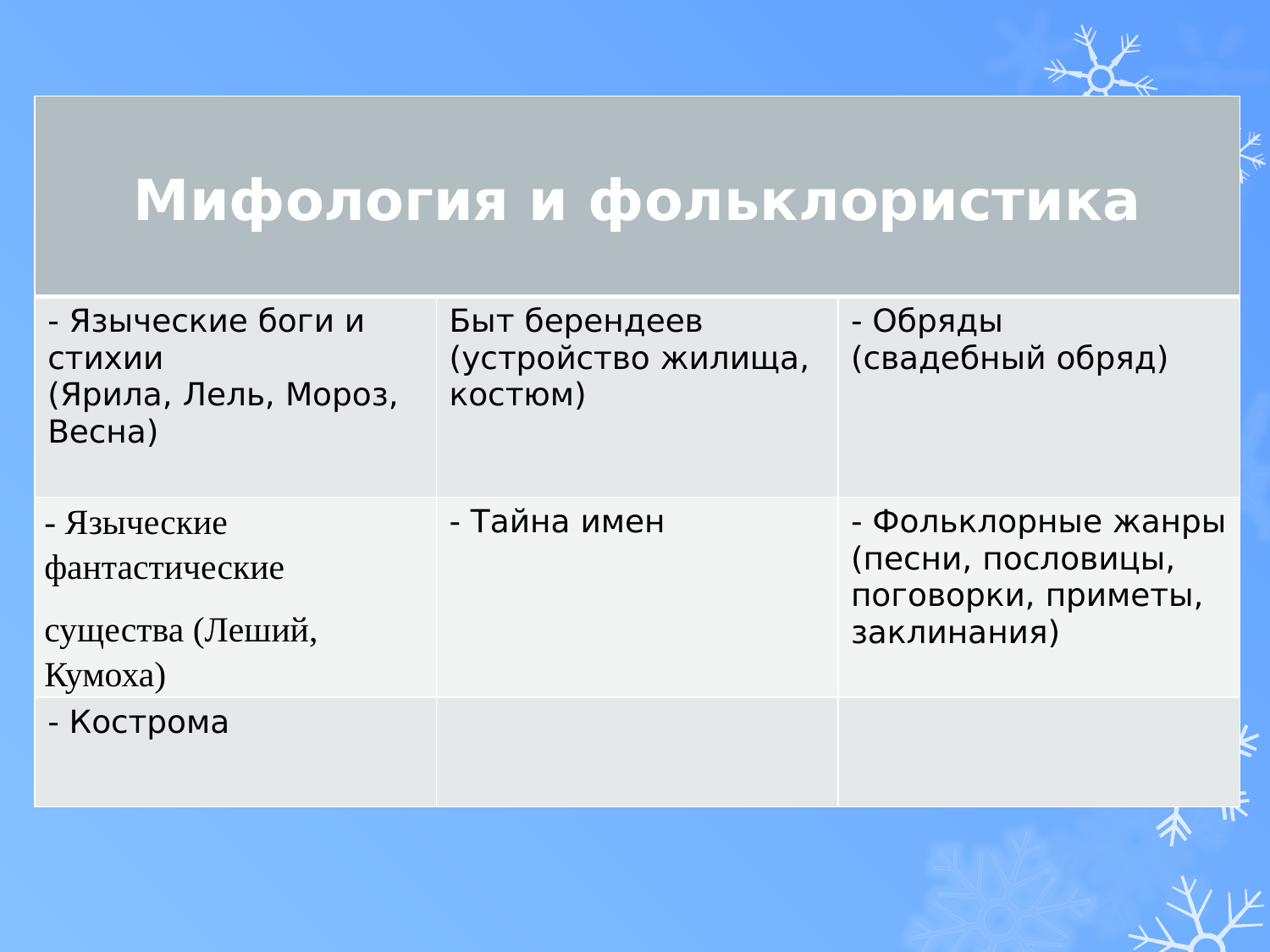

#
| Мифология и фольклористика |  |  |
| --- | --- | --- |
| - Языческие боги и стихии (Ярила, Лель, Мороз, Весна) | Быт берендеев (устройство жилища, костюм) | - Обряды (свадебный обряд) |
| - Языческие фантастические существа (Леший, Кумоха) | - Тайна имен | - Фольклорные жанры (песни, пословицы, поговорки, приметы, заклинания) |
| - Кострома |  |  |